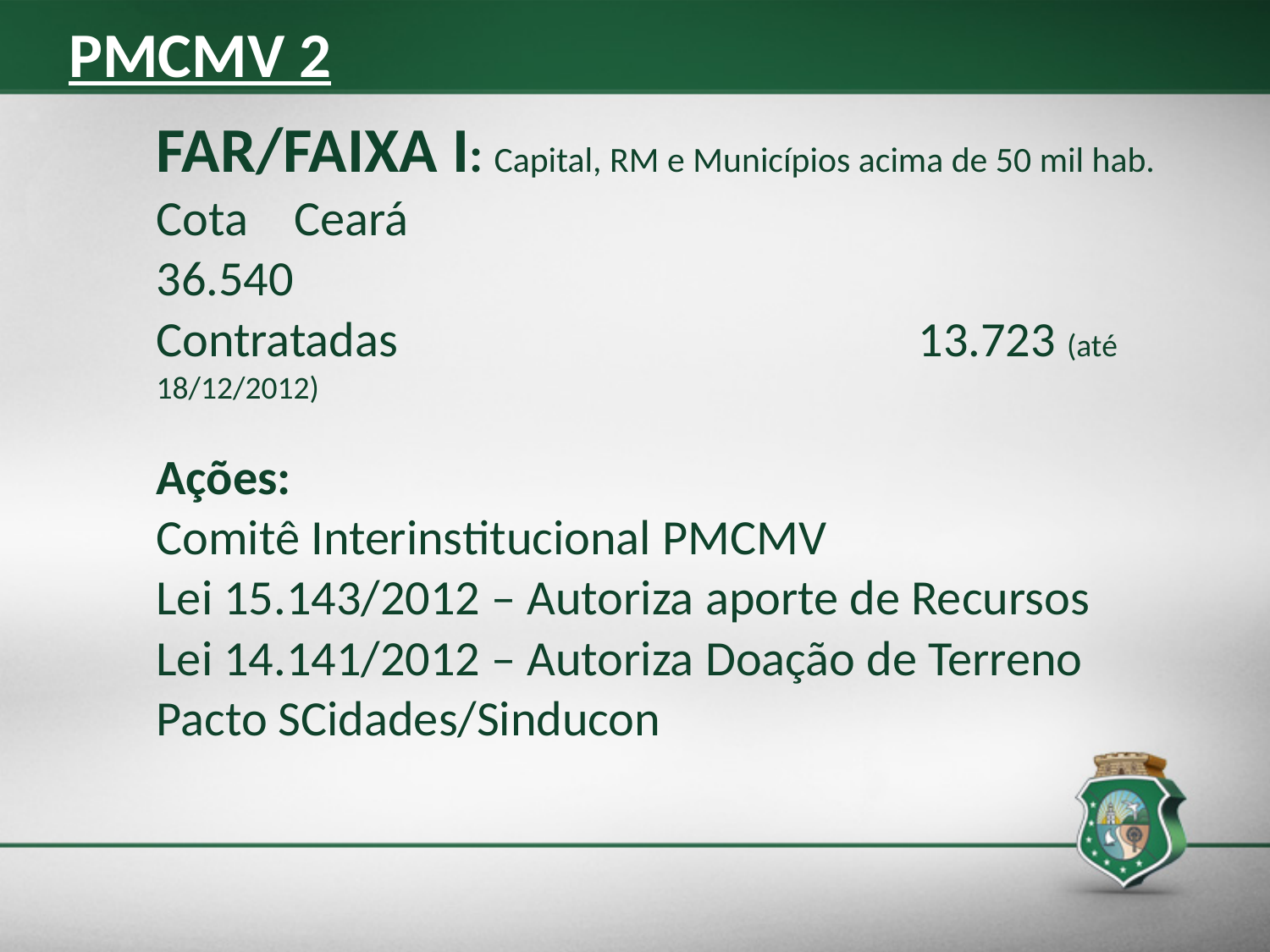

PMCMV 2
# FAR/FAIXA I: Capital, RM e Municípios acima de 50 mil hab. Cota	 Ceará 						36.540 Contratadas 					13.723 (até 18/12/2012) Ações: Comitê Interinstitucional PMCMV Lei 15.143/2012 – Autoriza aporte de Recursos Lei 14.141/2012 – Autoriza Doação de Terreno Pacto SCidades/Sinducon